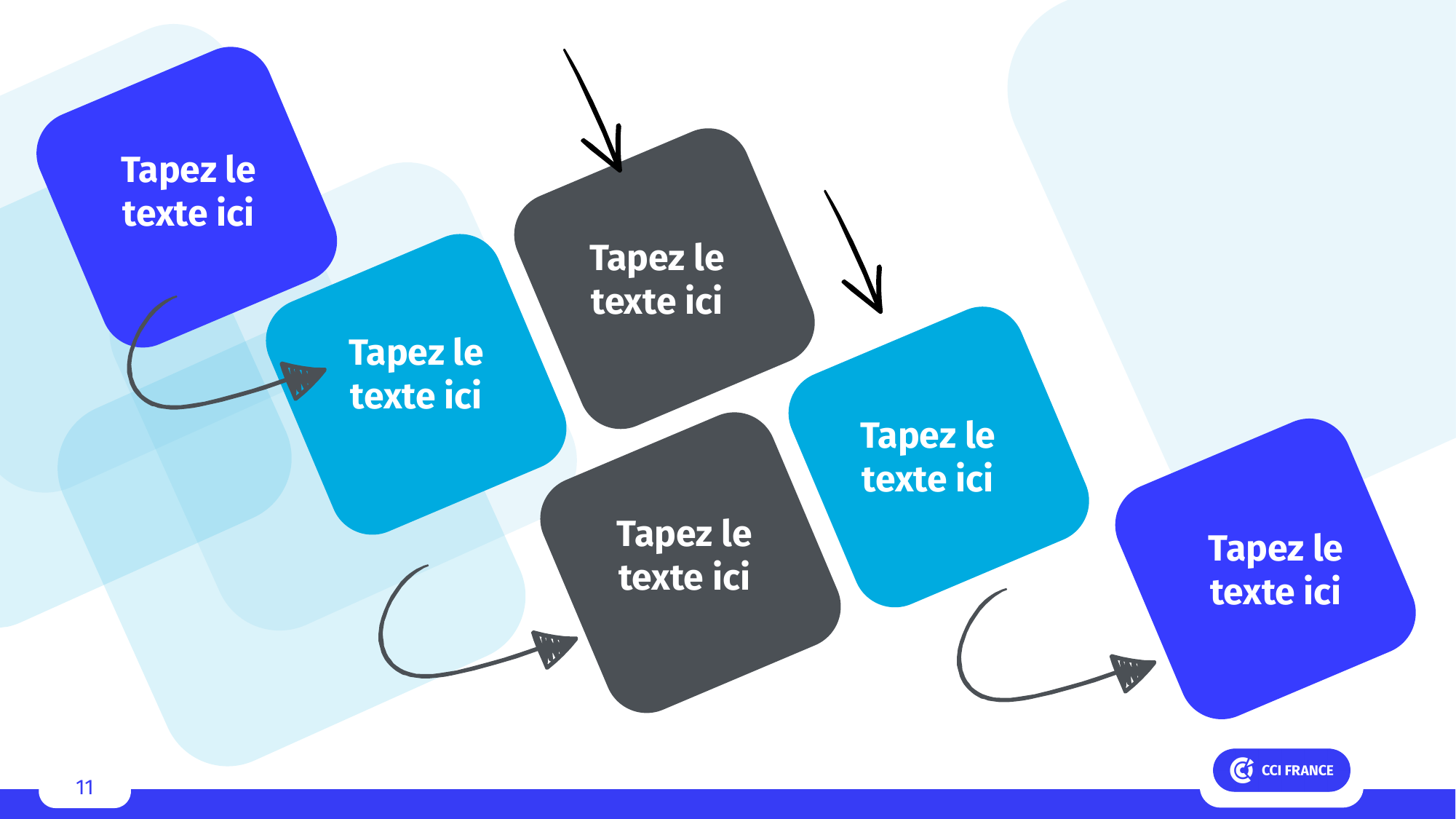

Tapez le texte ici

Tapez le texte ici

Tapez le texte ici

Tapez le texte ici

Tapez le texte ici
Tapez le texte ici

11